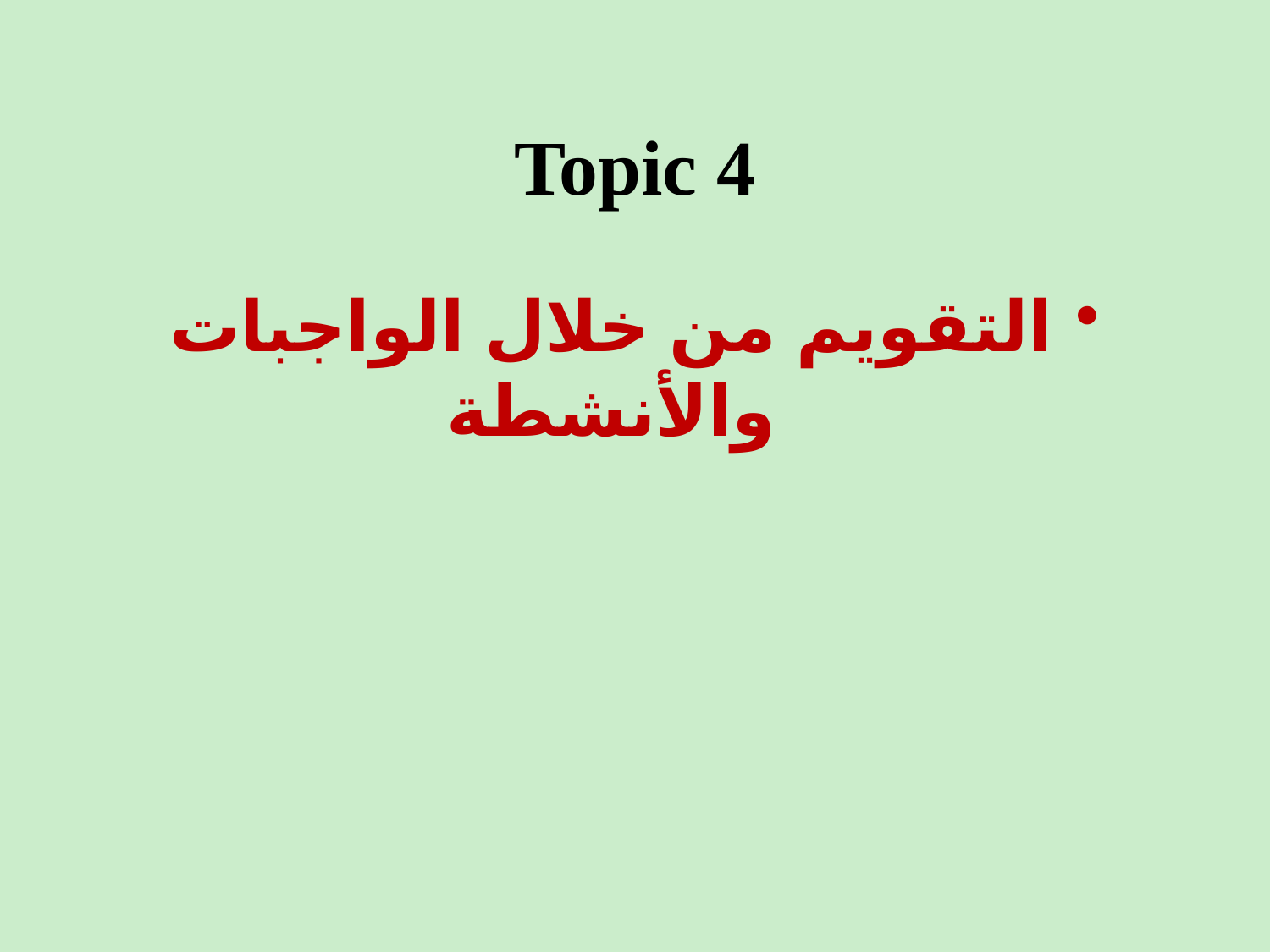

# Topic 4
التقويم من خلال الواجبات والأنشطة